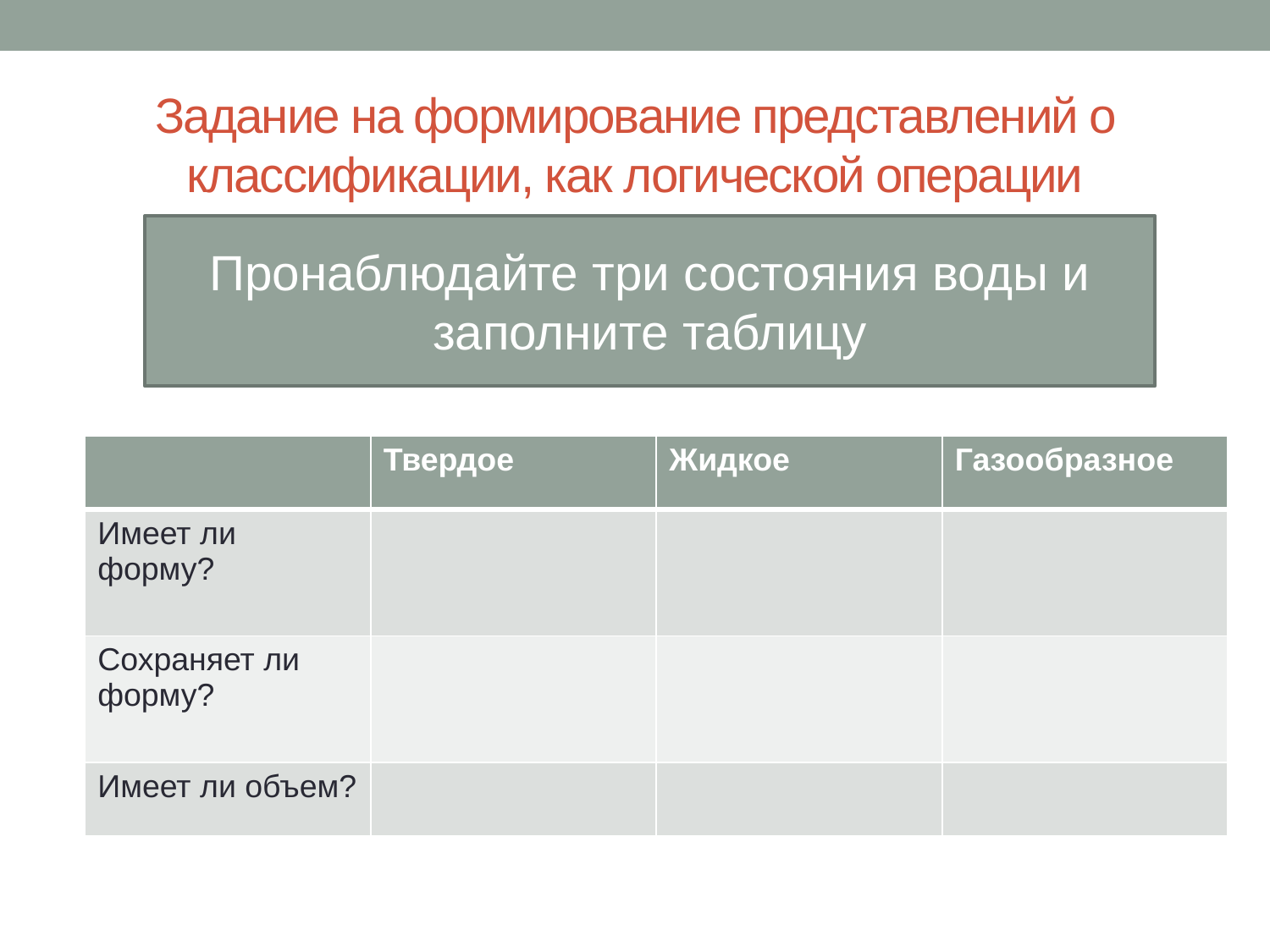

# Задание на формирование представлений о классификации, как логической операции
Пронаблюдайте три состояния воды и заполните таблицу
|  | Твердое | Жидкое | Газообразное |
| --- | --- | --- | --- |
| Имеет ли форму? |  |  |  |
| Сохраняет ли форму? |  |  |  |
| Имеет ли объем? |  |  |  |